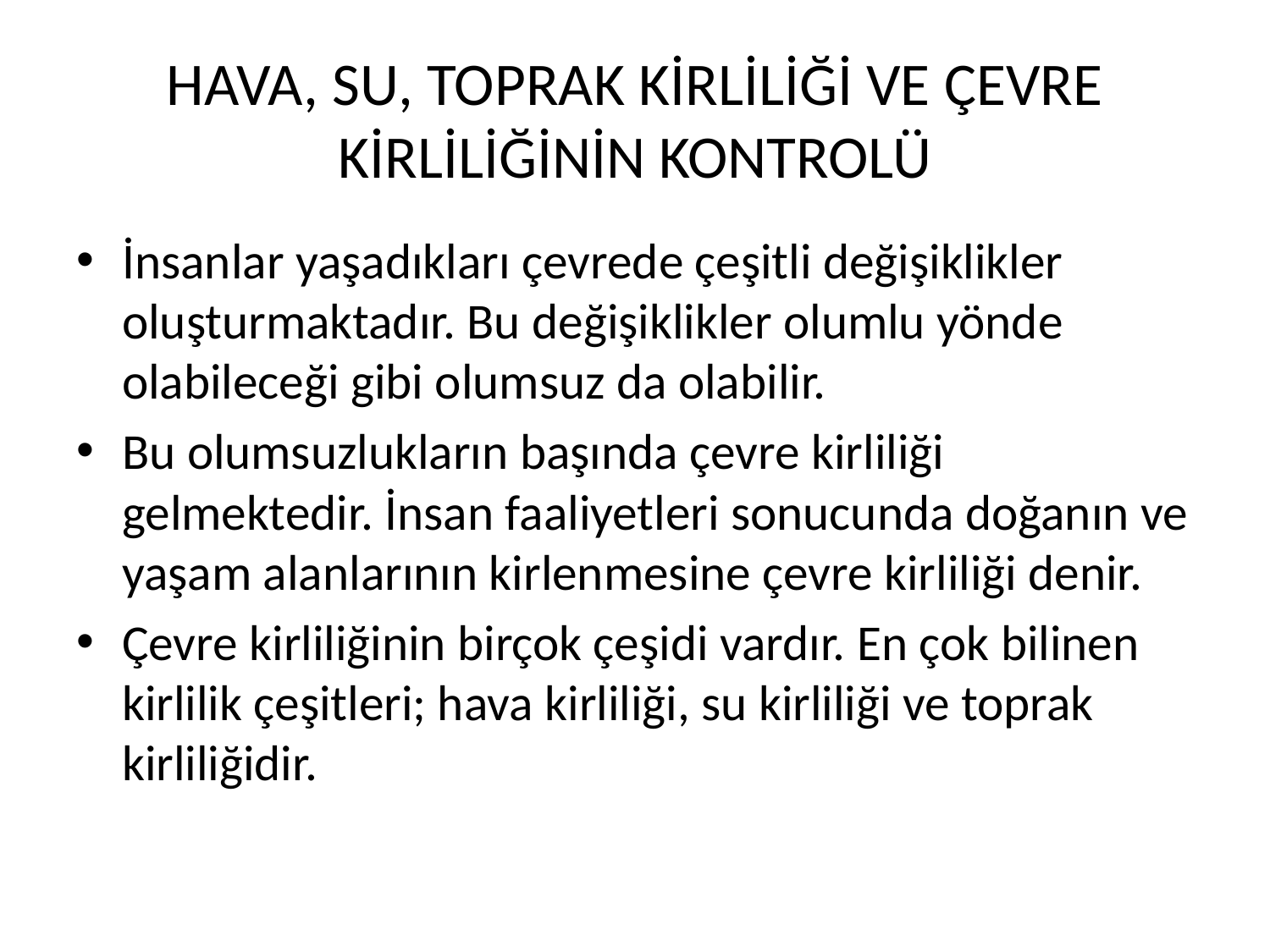

# HAVA, SU, TOPRAK KİRLİLİĞİ VE ÇEVRE KİRLİLİĞİNİN KONTROLÜ
İnsanlar yaşadıkları çevrede çeşitli değişiklikler oluşturmaktadır. Bu değişiklikler olumlu yönde olabileceği gibi olumsuz da olabilir.
Bu olumsuzlukların başında çevre kirliliği gelmektedir. İnsan faaliyetleri sonucunda doğanın ve yaşam alanlarının kirlenmesine çevre kirliliği denir.
Çevre kirliliğinin birçok çeşidi vardır. En çok bilinen kirlilik çeşitleri; hava kirliliği, su kirliliği ve toprak kirliliğidir.